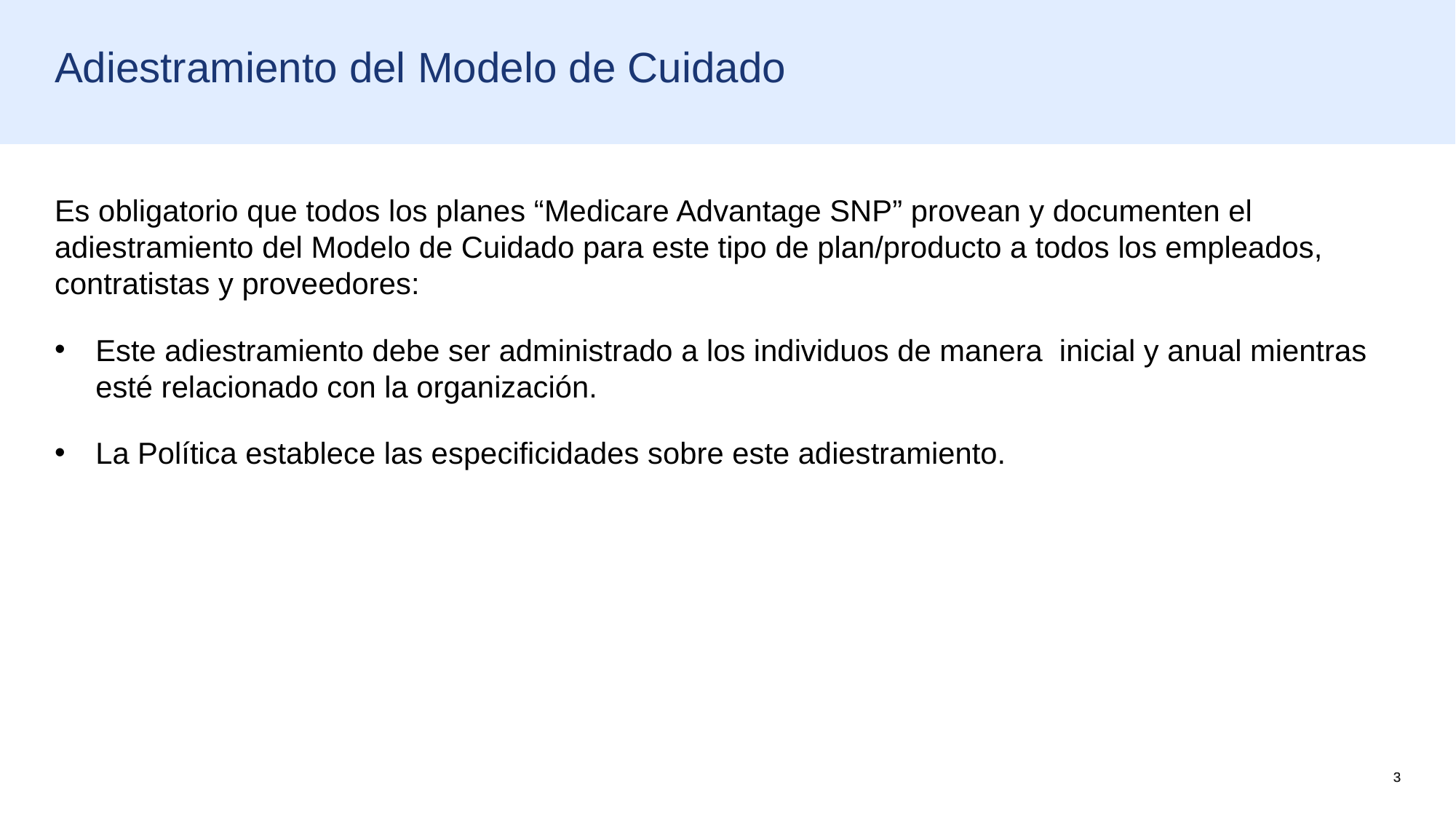

# Adiestramiento del Modelo de Cuidado
Es obligatorio que todos los planes “Medicare Advantage SNP” provean y documenten el adiestramiento del Modelo de Cuidado para este tipo de plan/producto a todos los empleados, contratistas y proveedores:
Este adiestramiento debe ser administrado a los individuos de manera  inicial y anual mientras esté relacionado con la organización.
La Política establece las especificidades sobre este adiestramiento.